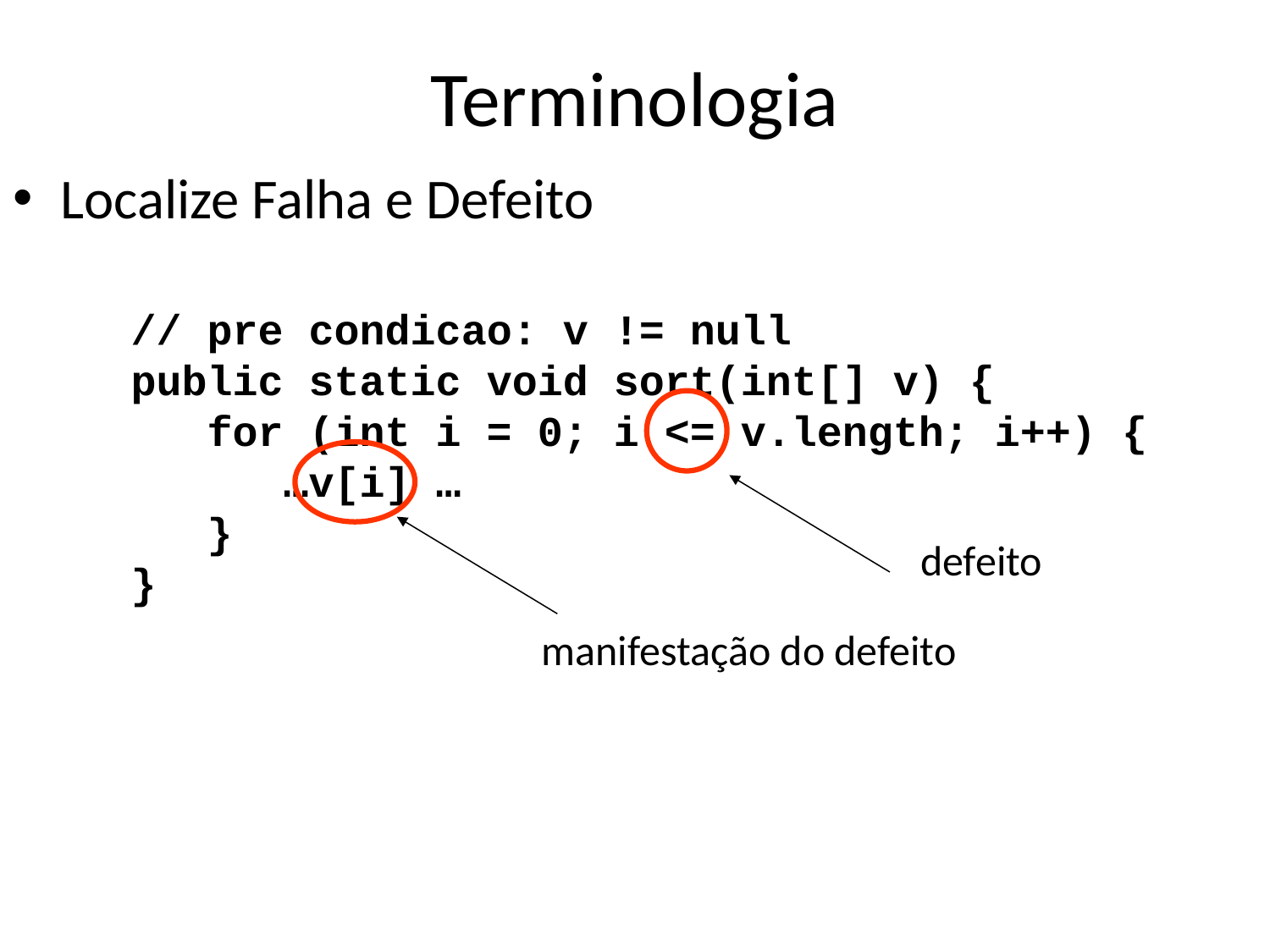

# Terminologia
Localize Falha e Defeito
// pre condicao: v != null
public static void sort(int[] v) {
   for (int i = 0; i <= v.length; i++) {
      …v[i] …
   }
}

defeito
manifestação do defeito